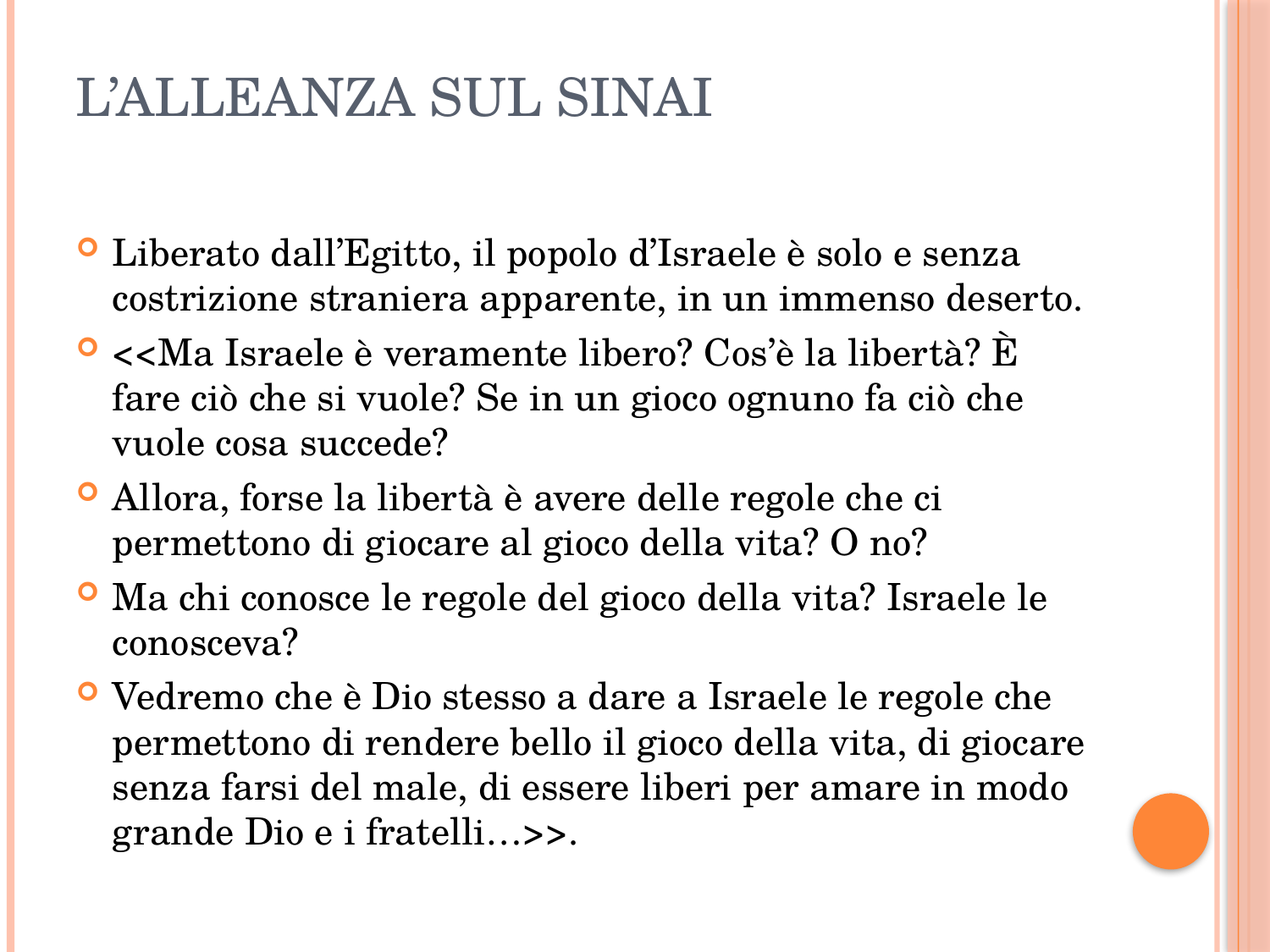

# L’alleanza sul Sinai
Liberato dall’Egitto, il popolo d’Israele è solo e senza costrizione straniera apparente, in un immenso deserto.
<<Ma Israele è veramente libero? Cos’è la libertà? È fare ciò che si vuole? Se in un gioco ognuno fa ciò che vuole cosa succede?
Allora, forse la libertà è avere delle regole che ci permettono di giocare al gioco della vita? O no?
Ma chi conosce le regole del gioco della vita? Israele le conosceva?
Vedremo che è Dio stesso a dare a Israele le regole che permettono di rendere bello il gioco della vita, di giocare senza farsi del male, di essere liberi per amare in modo grande Dio e i fratelli…>>.